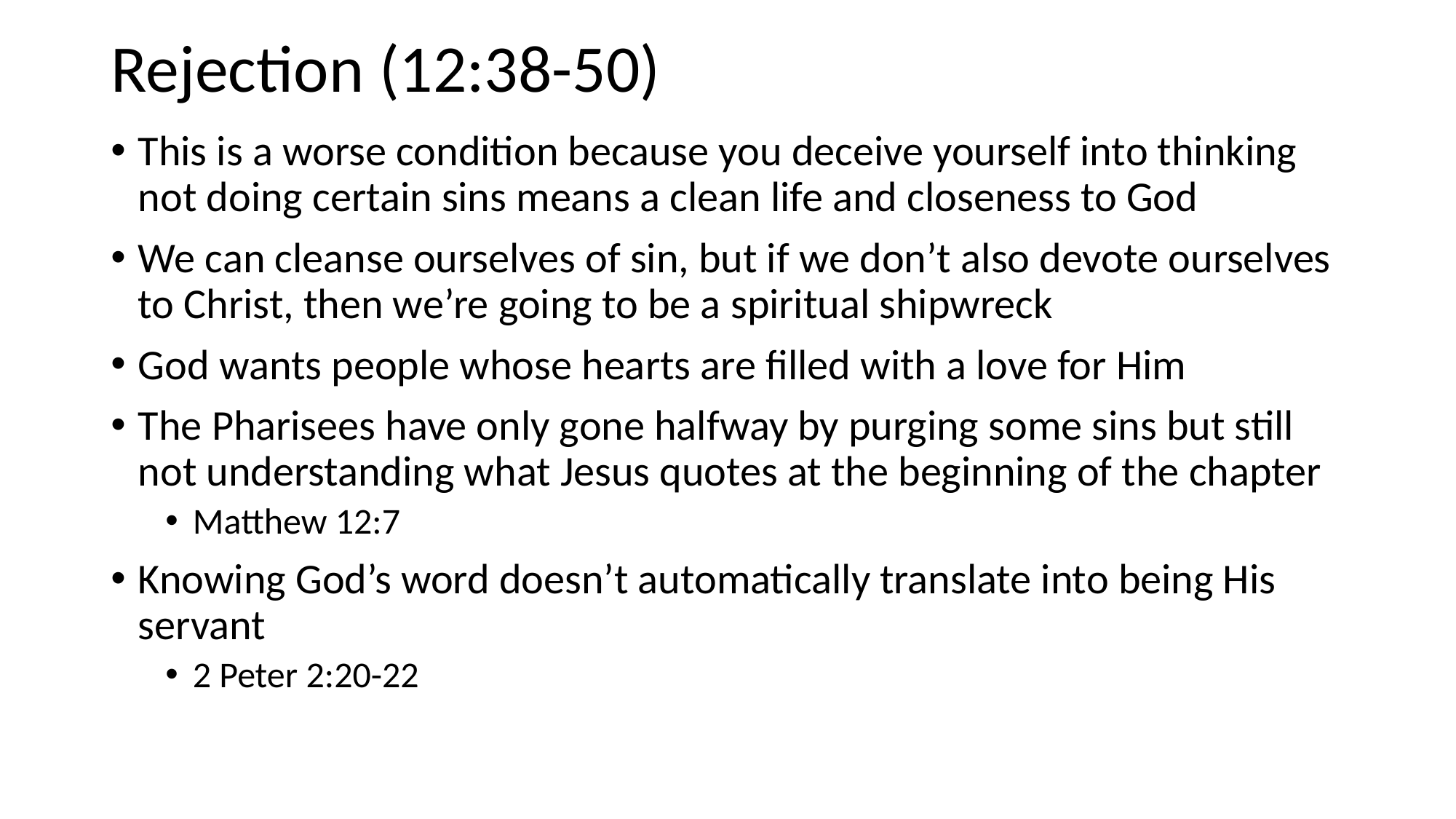

# Rejection (12:38-50)
This is a worse condition because you deceive yourself into thinking not doing certain sins means a clean life and closeness to God
We can cleanse ourselves of sin, but if we don’t also devote ourselves to Christ, then we’re going to be a spiritual shipwreck
God wants people whose hearts are filled with a love for Him
The Pharisees have only gone halfway by purging some sins but still not understanding what Jesus quotes at the beginning of the chapter
Matthew 12:7
Knowing God’s word doesn’t automatically translate into being His servant
2 Peter 2:20-22